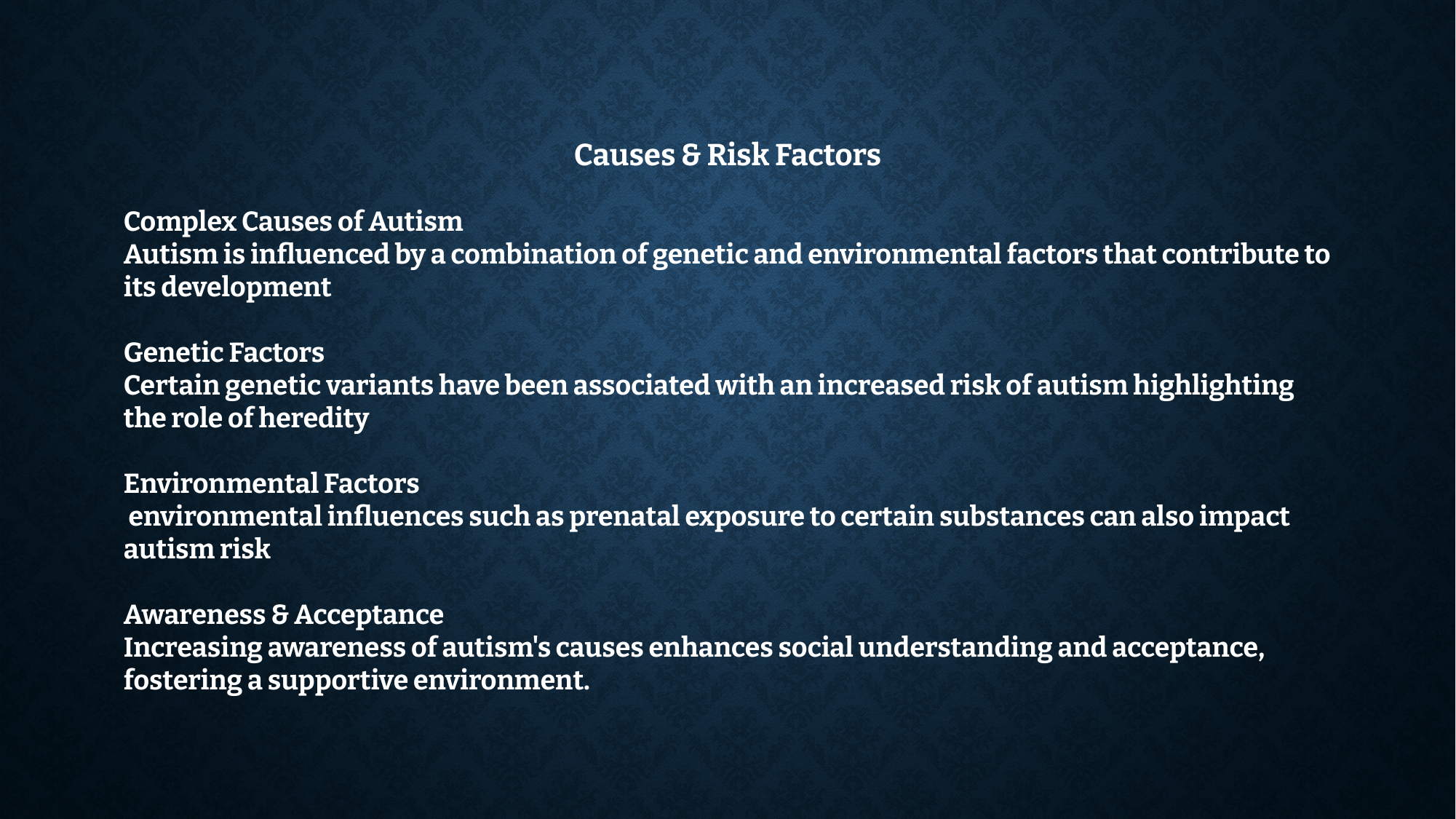

Causes & Risk Factors

Complex Causes of Autism
Autism is influenced by a combination of genetic and environmental factors that contribute to its development

Genetic Factors
Certain genetic variants have been associated with an increased risk of autism highlighting the role of heredity

Environmental Factors
 environmental influences such as prenatal exposure to certain substances can also impact autism risk

Awareness & Acceptance
Increasing awareness of autism's causes enhances social understanding and acceptance, fostering a supportive environment.